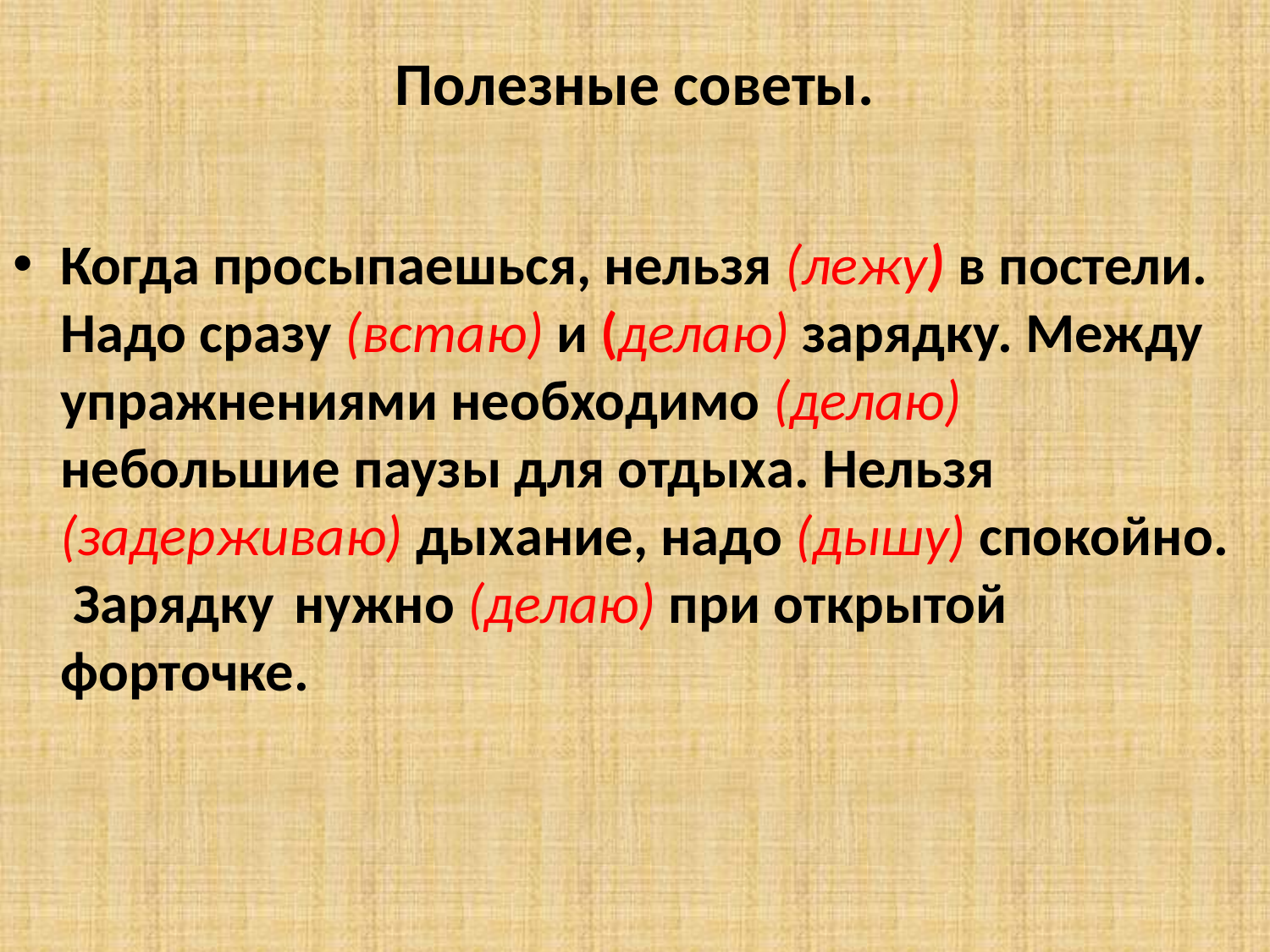

# Полезные советы.
Когда просыпаешься, нельзя (лежу) в постели. Надо сразу (встаю) и (делаю) зарядку. Между упражнениями необходимо (делаю) небольшие паузы для отдыха. Нельзя (задерживаю) дыхание, надо (дышу) спокойно.  Зарядку  нужно (делаю) при открытой форточке.